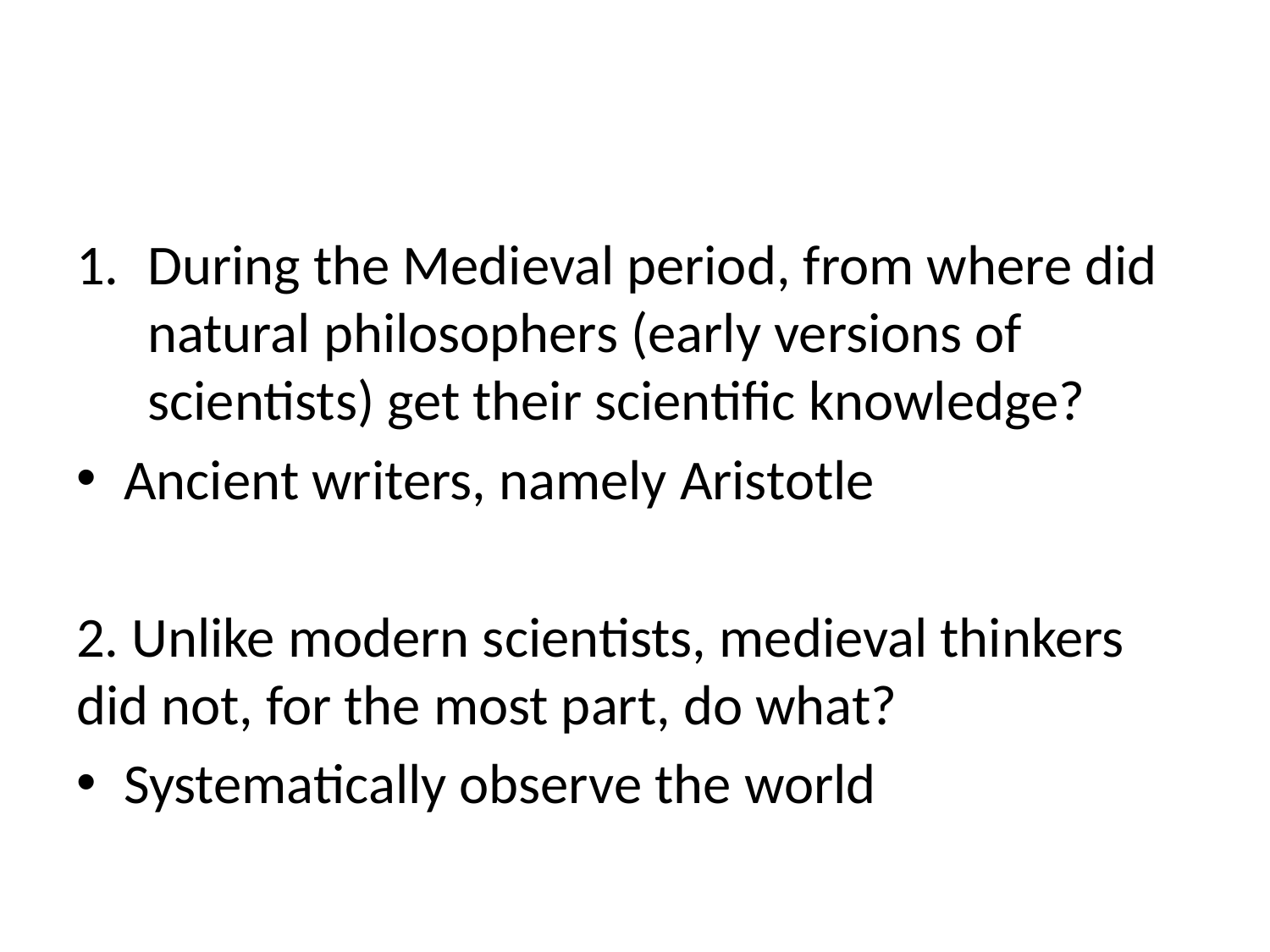

#
During the Medieval period, from where did natural philosophers (early versions of scientists) get their scientific knowledge?
Ancient writers, namely Aristotle

2. Unlike modern scientists, medieval thinkers did not, for the most part, do what?
Systematically observe the world